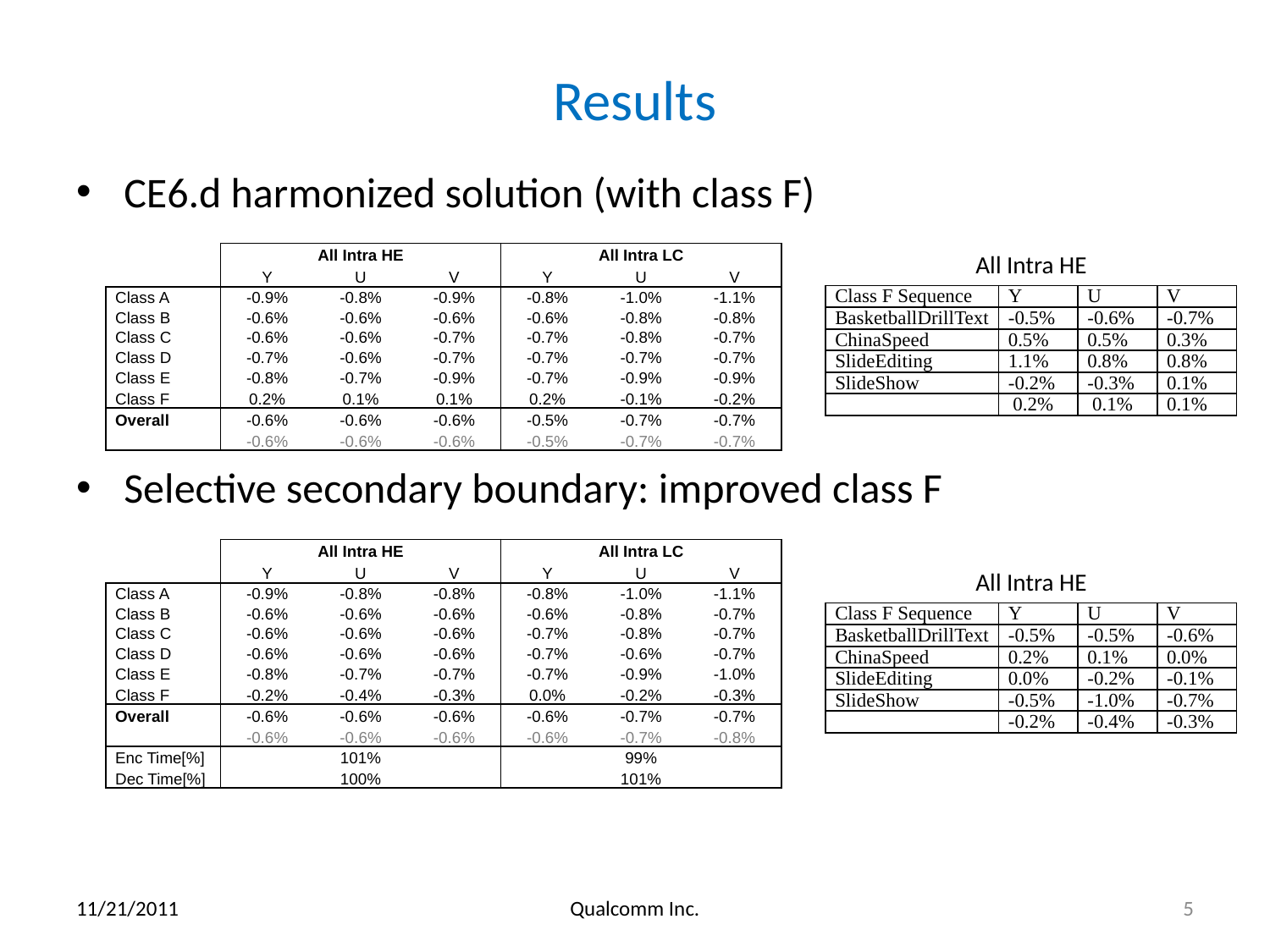

# Results
CE6.d harmonized solution (with class F)

Selective secondary boundary: improved class F

|  | All Intra HE |  |  | All Intra LC |  |  |
| --- | --- | --- | --- | --- | --- | --- |
|  | Y | U | V | Y | U | V |
| Class A | -0.9% | -0.8% | -0.9% | -0.8% | -1.0% | -1.1% |
| Class B | -0.6% | -0.6% | -0.6% | -0.6% | -0.8% | -0.8% |
| Class C | -0.6% | -0.6% | -0.7% | -0.7% | -0.8% | -0.7% |
| Class D | -0.7% | -0.6% | -0.7% | -0.7% | -0.7% | -0.7% |
| Class E | -0.8% | -0.7% | -0.9% | -0.7% | -0.9% | -0.9% |
| Class F | 0.2% | 0.1% | 0.1% | 0.2% | -0.1% | -0.2% |
| Overall | -0.6% | -0.6% | -0.6% | -0.5% | -0.7% | -0.7% |
|  | -0.6% | -0.6% | -0.6% | -0.5% | -0.7% | -0.7% |
All Intra HE
| Class F Sequence | Y | U | V |
| --- | --- | --- | --- |
| BasketballDrillText | -0.5% | -0.6% | -0.7% |
| ChinaSpeed | 0.5% | 0.5% | 0.3% |
| SlideEditing | 1.1% | 0.8% | 0.8% |
| SlideShow | -0.2% | -0.3% | 0.1% |
|  | 0.2% | 0.1% | 0.1% |
|  | All Intra HE |  |  | All Intra LC |  |  |
| --- | --- | --- | --- | --- | --- | --- |
|  | Y | U | V | Y | U | V |
| Class A | -0.9% | -0.8% | -0.8% | -0.8% | -1.0% | -1.1% |
| Class B | -0.6% | -0.6% | -0.6% | -0.6% | -0.8% | -0.7% |
| Class C | -0.6% | -0.6% | -0.6% | -0.7% | -0.8% | -0.7% |
| Class D | -0.6% | -0.6% | -0.6% | -0.7% | -0.6% | -0.7% |
| Class E | -0.8% | -0.7% | -0.7% | -0.7% | -0.9% | -1.0% |
| Class F | -0.2% | -0.4% | -0.3% | 0.0% | -0.2% | -0.3% |
| Overall | -0.6% | -0.6% | -0.6% | -0.6% | -0.7% | -0.7% |
|  | -0.6% | -0.6% | -0.6% | -0.6% | -0.7% | -0.8% |
| Enc Time[%] | 101% |  |  | 99% |  |  |
| Dec Time[%] | 100% |  |  | 101% |  |  |
All Intra HE
| Class F Sequence | Y | U | V |
| --- | --- | --- | --- |
| BasketballDrillText | -0.5% | -0.5% | -0.6% |
| ChinaSpeed | 0.2% | 0.1% | 0.0% |
| SlideEditing | 0.0% | -0.2% | -0.1% |
| SlideShow | -0.5% | -1.0% | -0.7% |
|  | -0.2% | -0.4% | -0.3% |
11/21/2011
Qualcomm Inc.
5